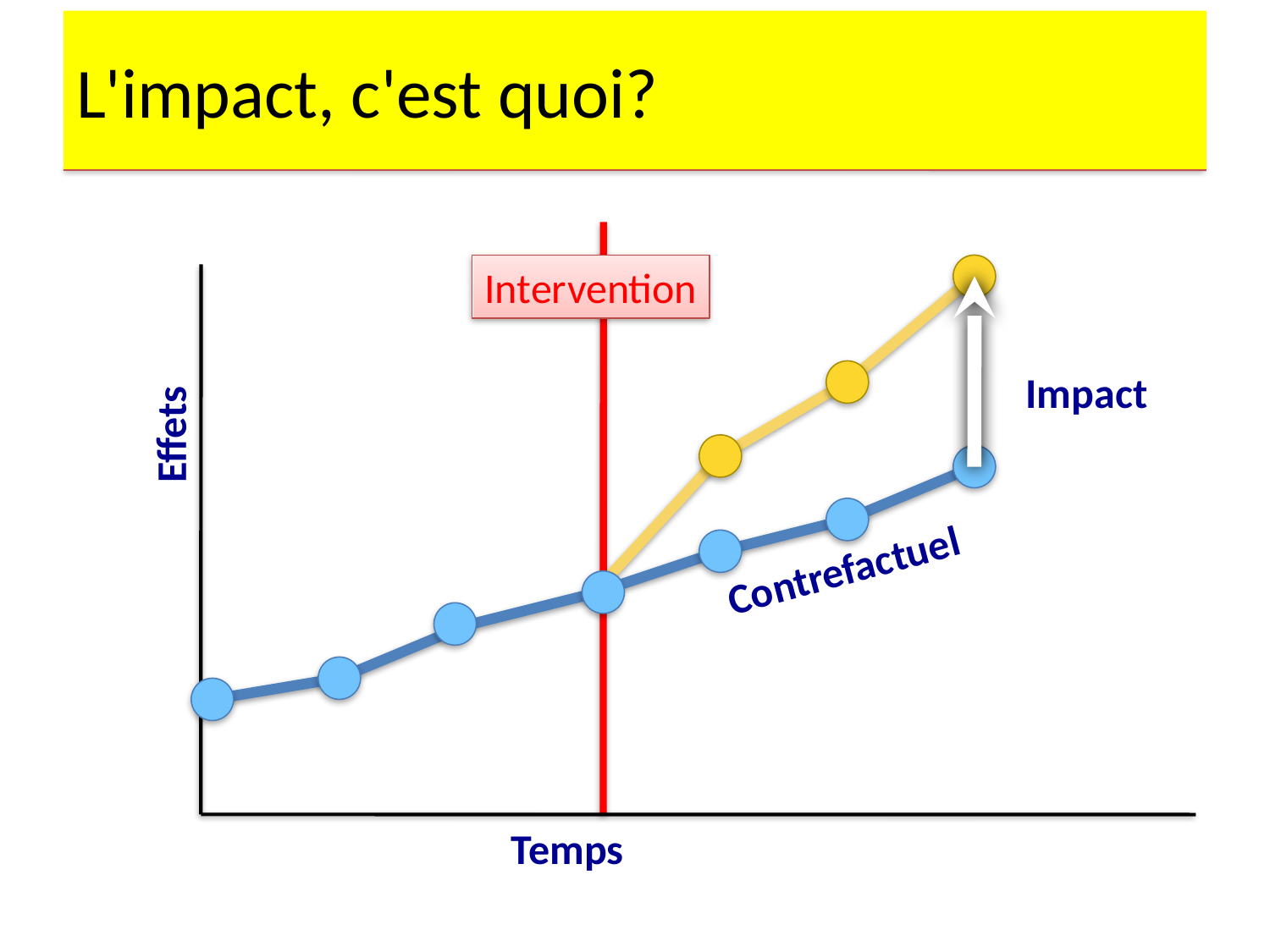

L'impact, c'est quoi?
Intervention

Impact

Effets

Contrefactuel

Temps